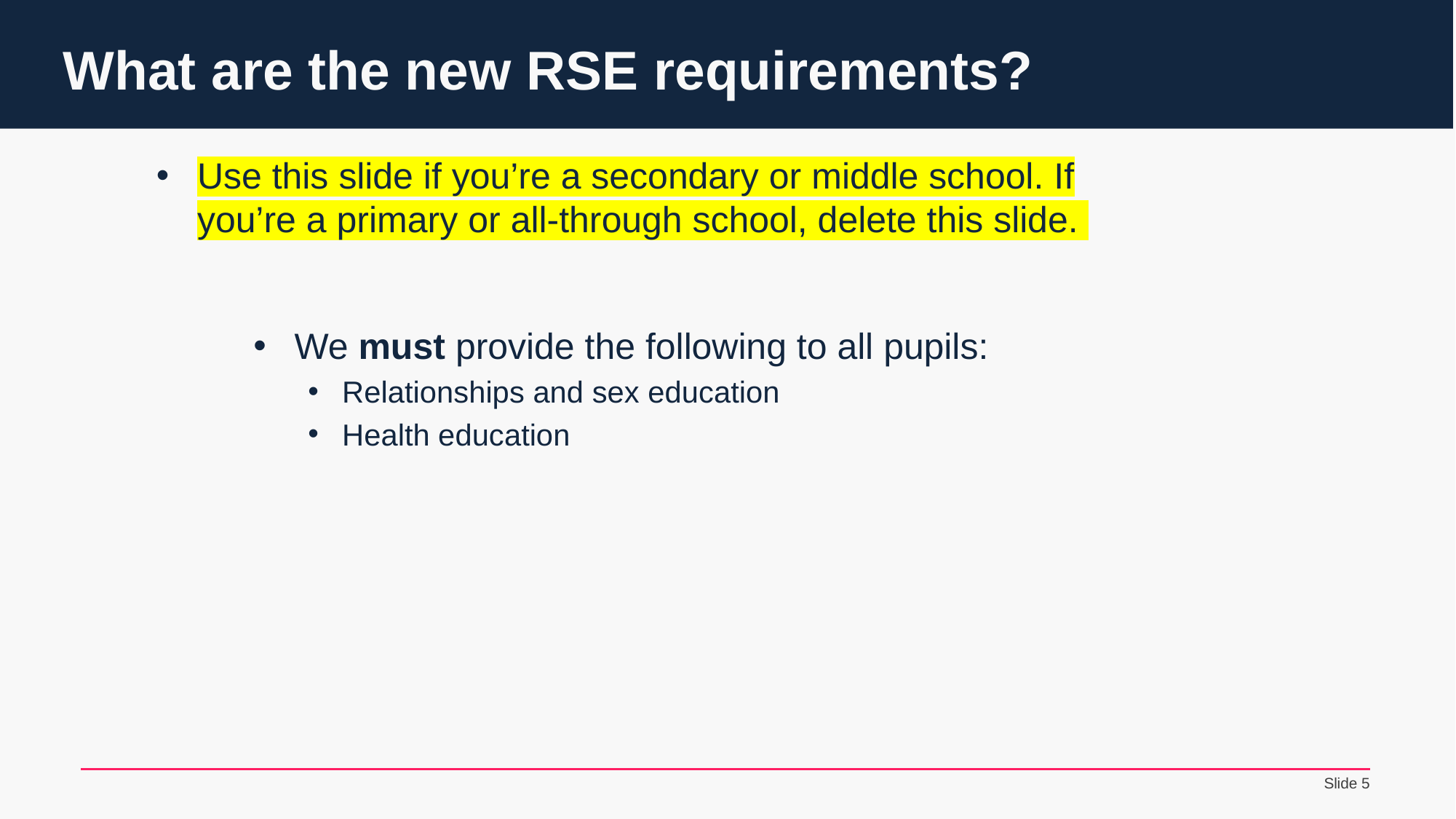

# What are the new RSE requirements?
Use this slide if you’re a secondary or middle school. If you’re a primary or all-through school, delete this slide.

We must provide the following to all pupils:
Relationships and sex education
Health education
 Slide 5